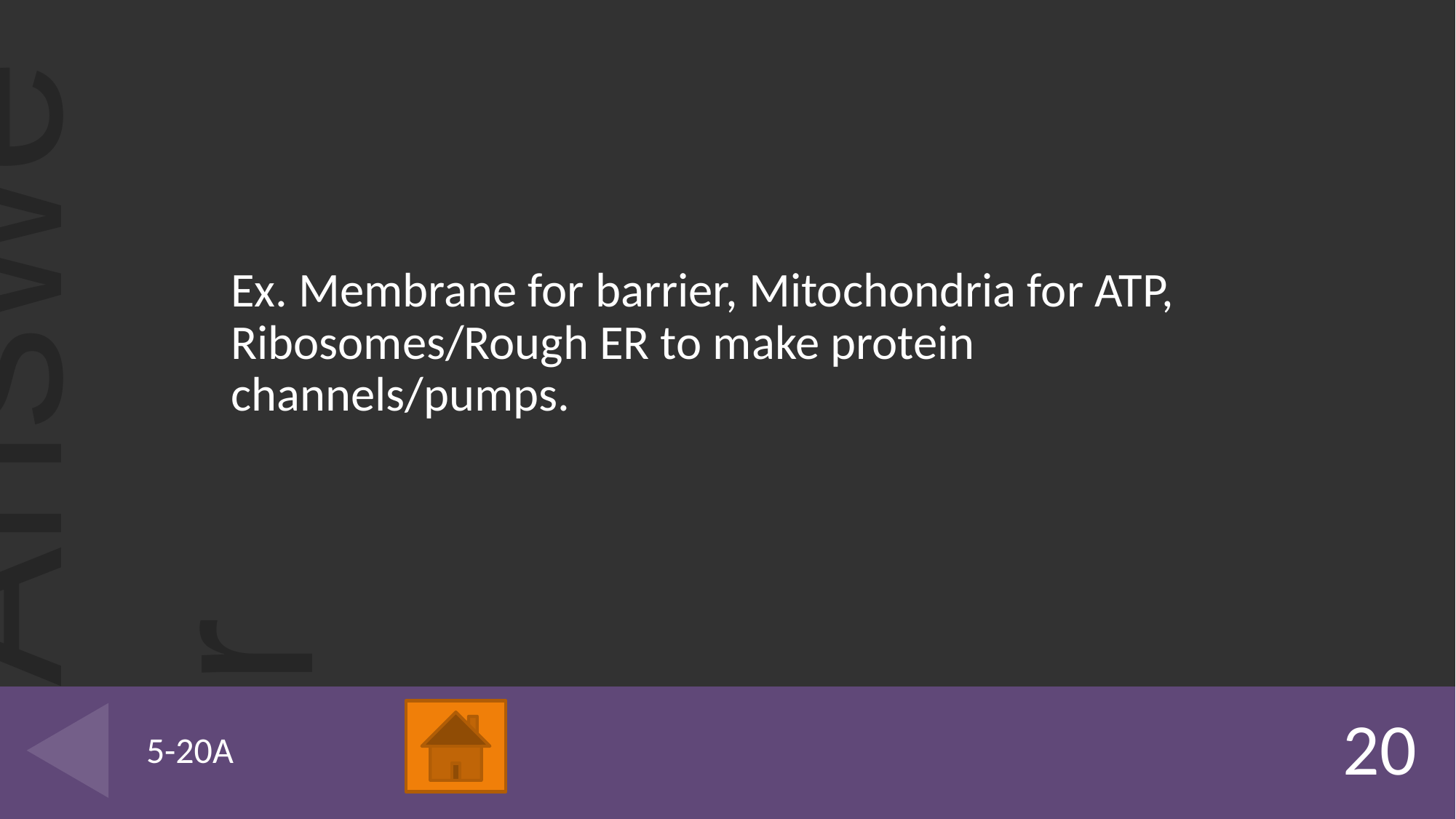

Ex. Membrane for barrier, Mitochondria for ATP, Ribosomes/Rough ER to make protein channels/pumps.

# 5-20A
20